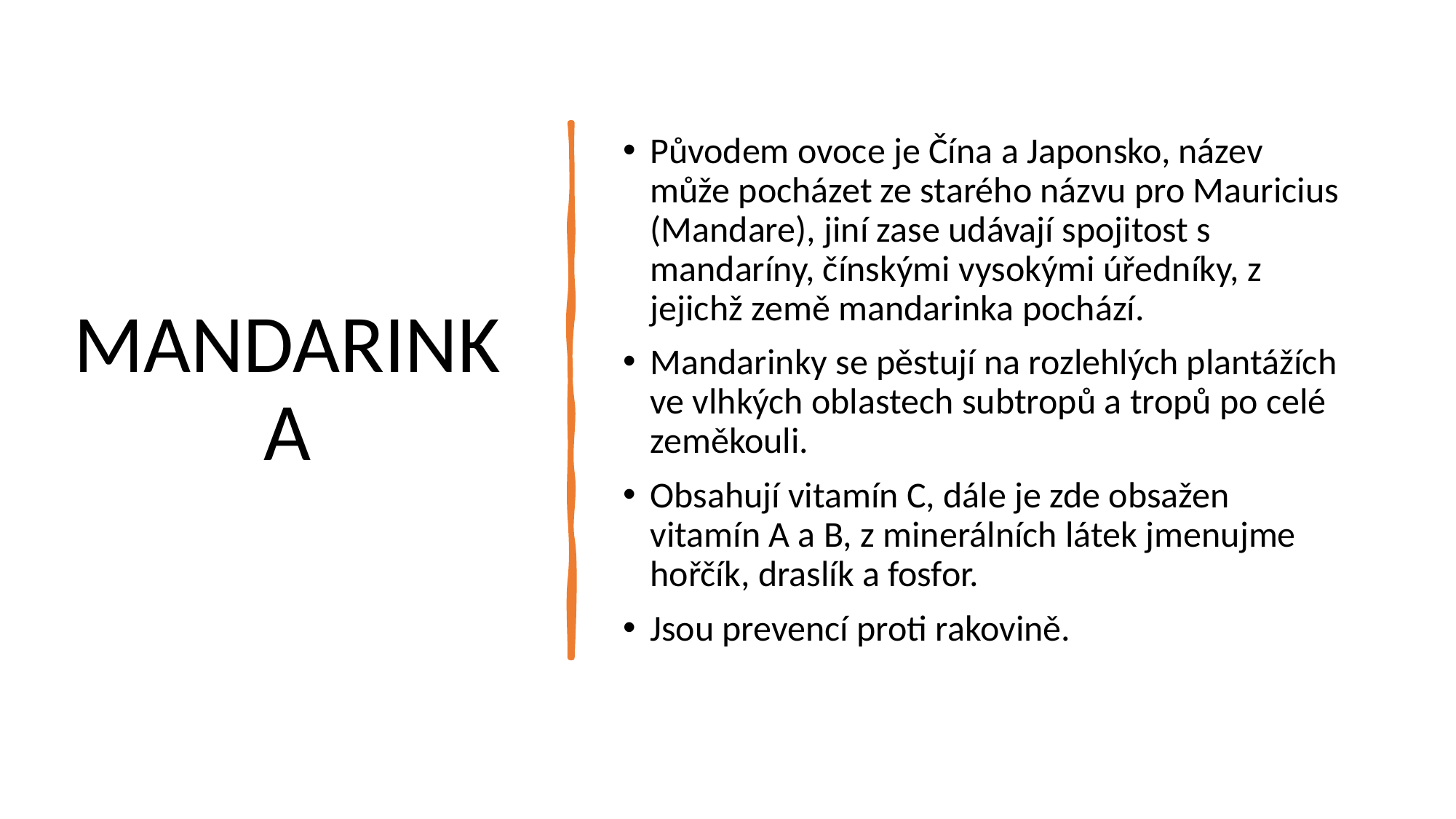

# MANDARINKA
Původem ovoce je Čína a Japonsko, název může pocházet ze starého názvu pro Mauricius (Mandare), jiní zase udávají spojitost s mandaríny, čínskými vysokými úředníky, z jejichž země mandarinka pochází.
Mandarinky se pěstují na rozlehlých plantážích ve vlhkých oblastech subtropů a tropů po celé zeměkouli.
Obsahují vitamín C, dále je zde obsažen vitamín A a B, z minerálních látek jmenujme hořčík, draslík a fosfor.
Jsou prevencí proti rakovině.